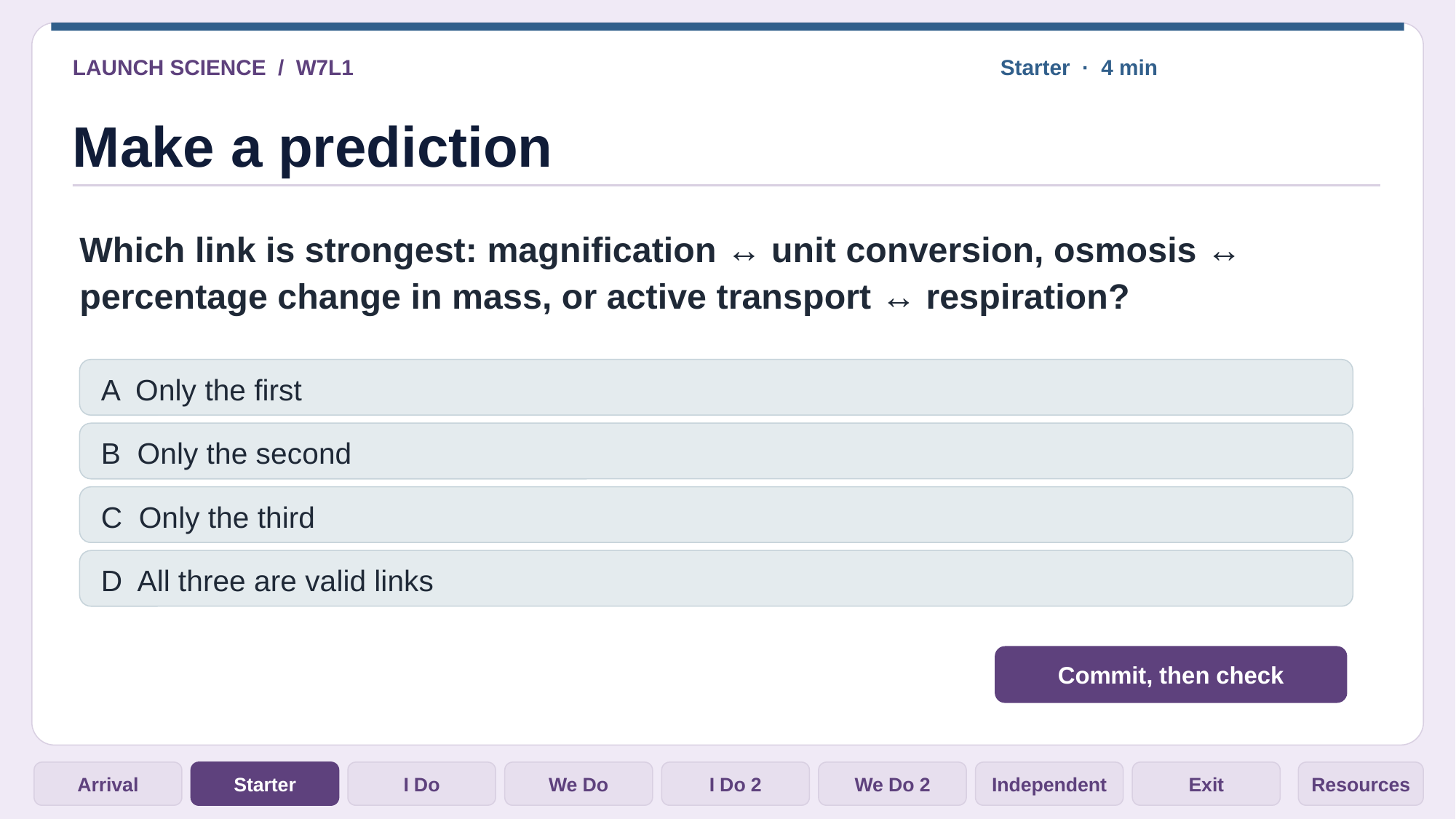

LAUNCH SCIENCE  /  W7L1
Starter  ·  4 min
Make a prediction

Which link is strongest: magnification ↔ unit conversion, osmosis ↔ percentage change in mass, or active transport ↔ respiration?

A  Only the first

B  Only the second

C  Only the third

D  All three are valid links
Commit, then check
Arrival
Starter
I Do
We Do
I Do 2
We Do 2
Independent
Exit
Resources